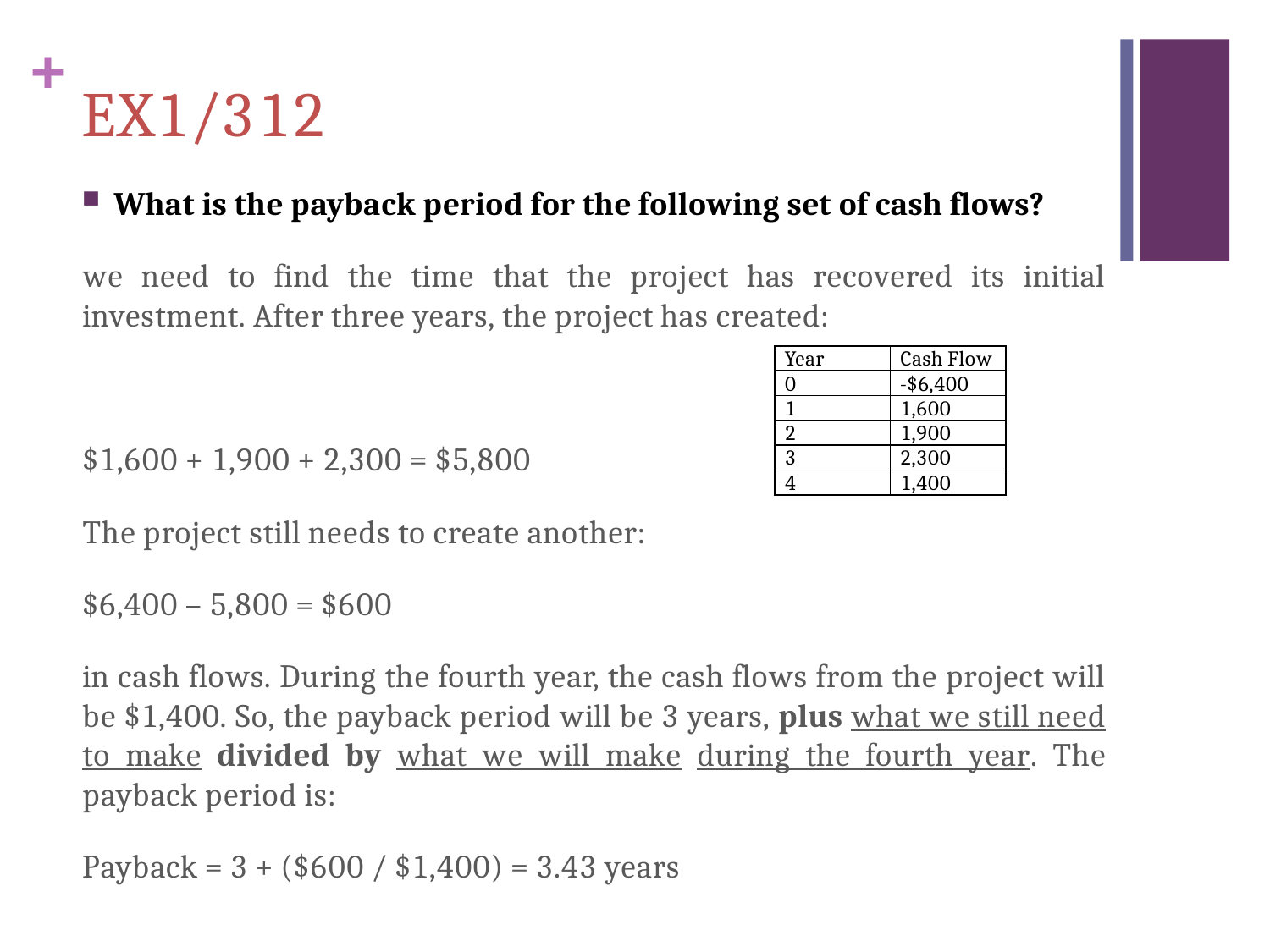

# EX1/312
What is the payback period for the following set of cash flows?
we need to find the time that the project has recovered its initial investment. After three years, the project has created:

$1,600 + 1,900 + 2,300 = $5,800
The project still needs to create another:
$6,400 – 5,800 = $600
in cash flows. During the fourth year, the cash flows from the project will be $1,400. So, the payback period will be 3 years, plus what we still need to make divided by what we will make during the fourth year. The payback period is:
Payback = 3 + ($600 / $1,400) = 3.43 years

| Year | Cash Flow |
| --- | --- |
| 0 | -$6,400 |
| 1 | 1,600 |
| 2 | 1,900 |
| 3 | 2,300 |
| 4 | 1,400 |